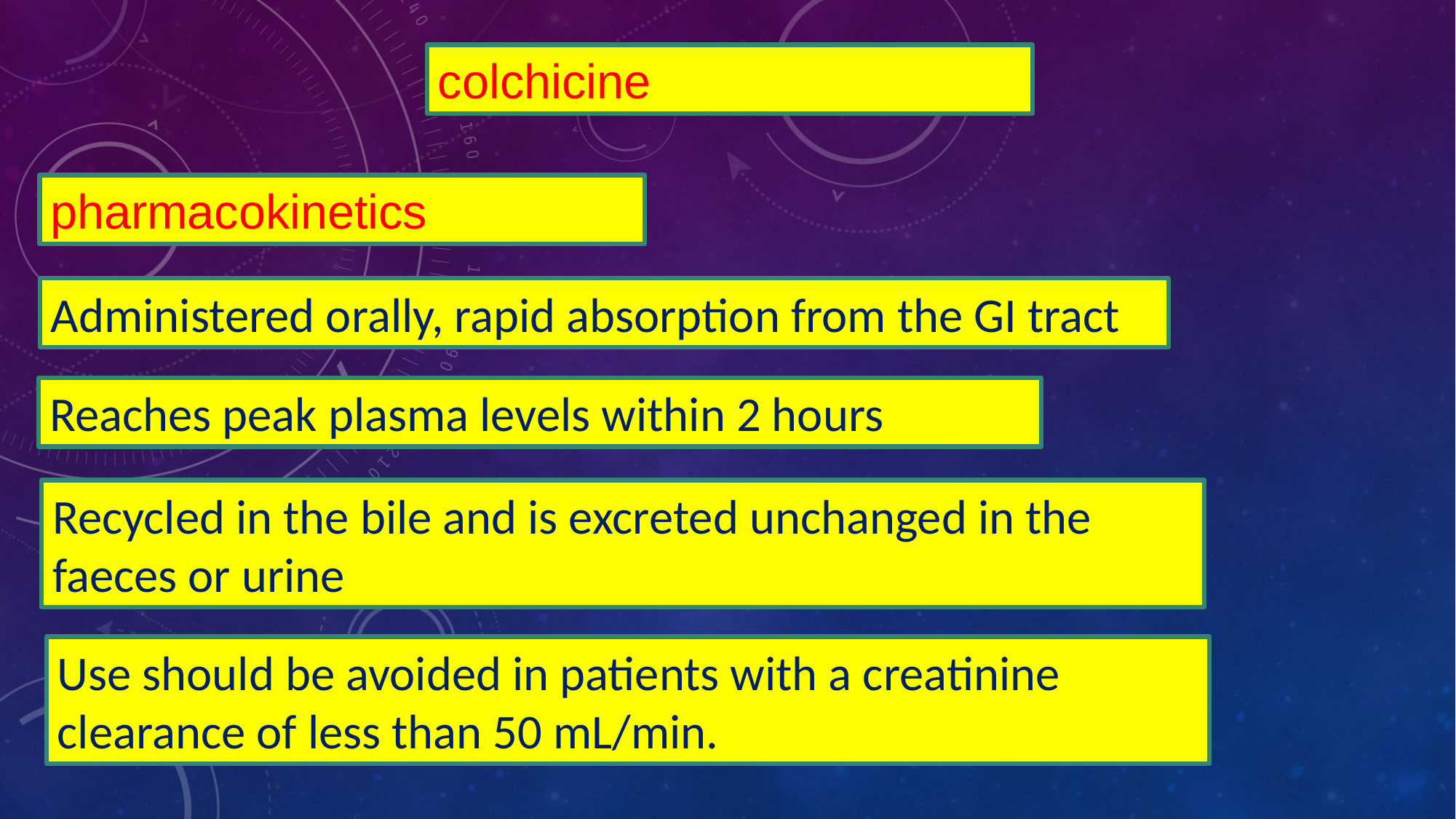

colchicine
pharmacokinetics
Administered orally, rapid absorption from the GI tract
Reaches peak plasma levels within 2 hours
Recycled in the bile and is excreted unchanged in the faeces or urine
Use should be avoided in patients with a creatinine clearance of less than 50 mL/min.